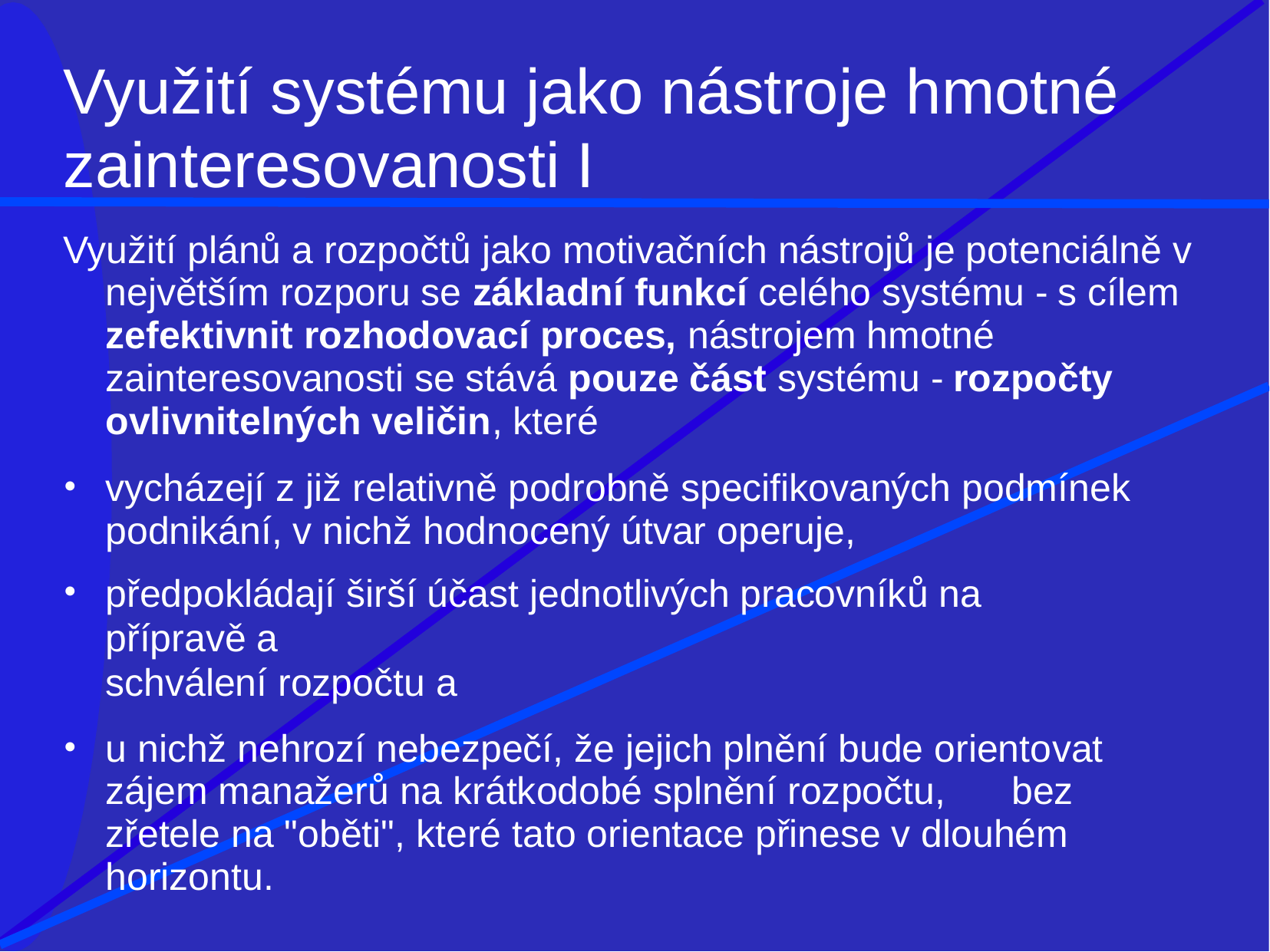

# Využití systému jako nástroje hmotné
zainteresovanosti I
Využití plánů a rozpočtů jako motivačních nástrojů je potenciálně v největším rozporu se základní funkcí celého systému - s cílem zefektivnit rozhodovací proces, nástrojem hmotné zainteresovanosti se stává pouze část systému - rozpočty ovlivnitelných veličin, které
vycházejí z již relativně podrobně specifikovaných podmínek podnikání, v nichž hodnocený útvar operuje,
předpokládají širší účast jednotlivých pracovníků na přípravě a
schválení rozpočtu a
u nichž nehrozí nebezpečí, že jejich plnění bude oriento­vat zájem manažerů na krátkodobé splnění rozpočtu,	bez zřetele na "oběti", které tato orientace přinese v dlouhém horizontu.